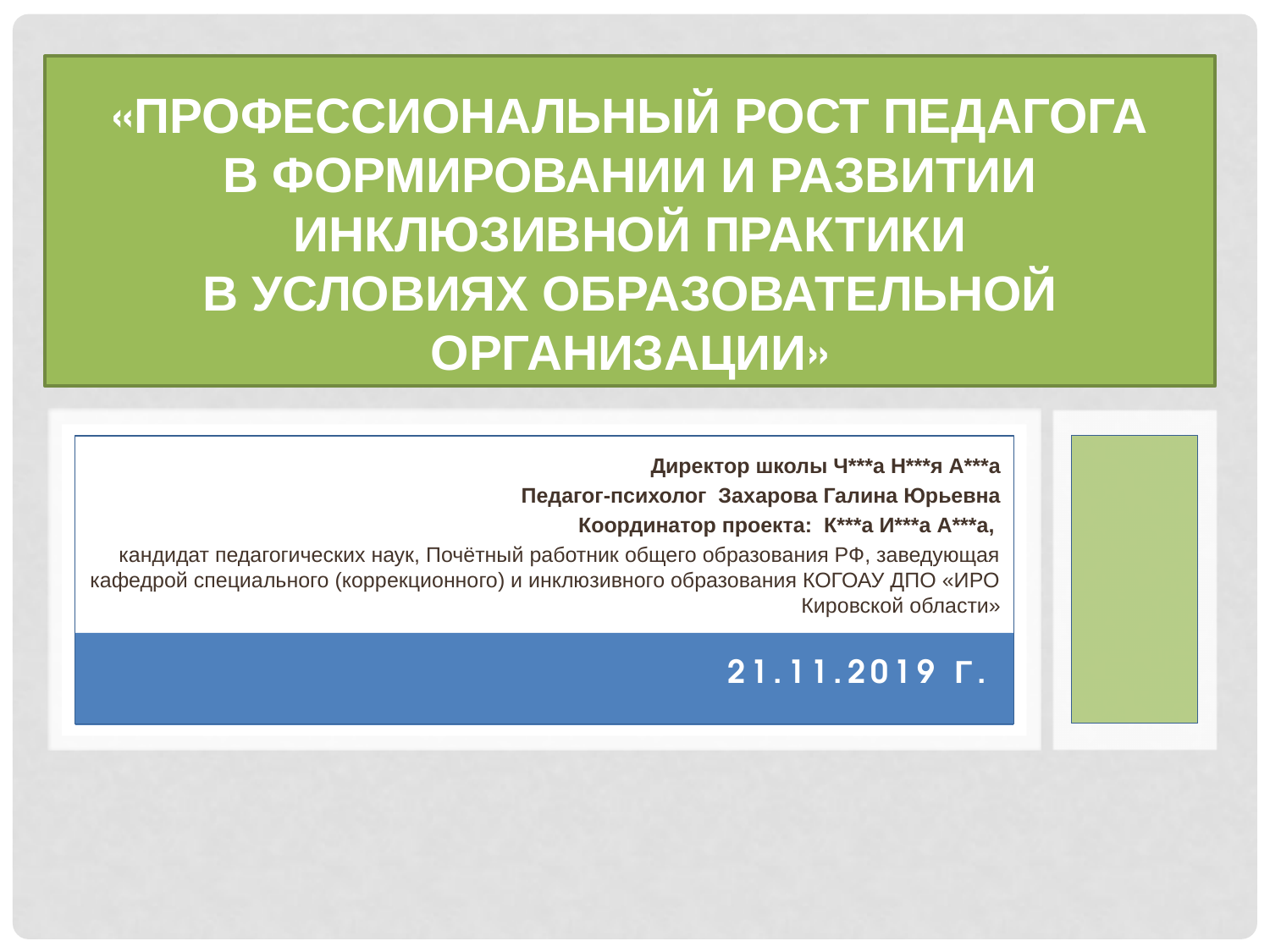

# «Профессиональный рост педагога в формировании и развитии инклюзивной практики в условиях образовательной организации»
Директор школы Ч***а Н***я А***а
Педагог-психолог  Захарова Галина Юрьевна
Координатор проекта:  К***а И***а А***а,
 кандидат педагогических наук, Почётный работник общего образования РФ, заведующая кафедрой специального (коррекционного) и инклюзивного образования КОГОАУ ДПО «ИРО Кировской области»
21.11.2019 г.